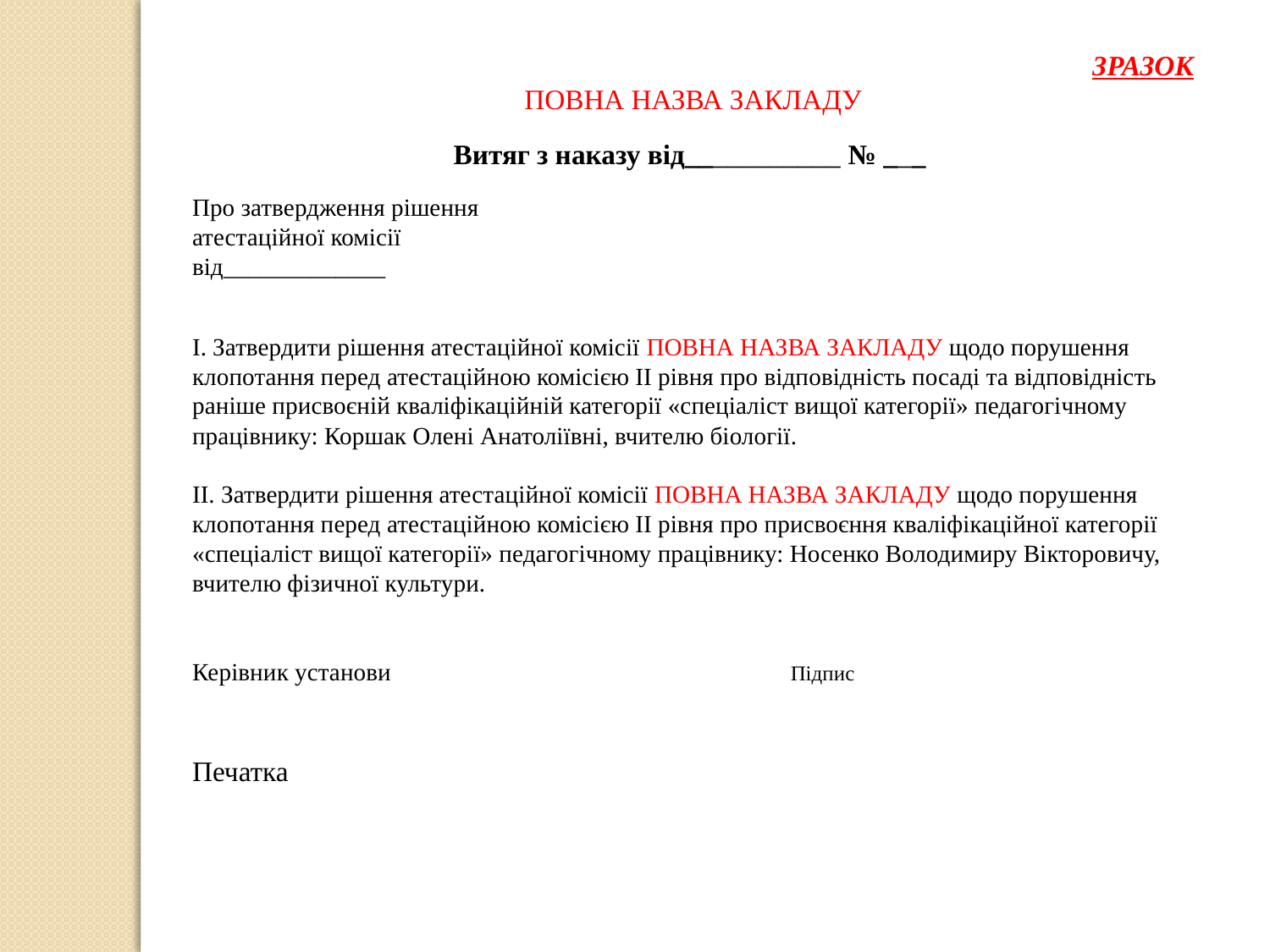

ЗРАЗОК
ПОВНА НАЗВА ЗАКЛАДУ

Витяг з наказу від___________ № ___

Про затвердження рішення
атестаційної комісії
від_____________

І. Затвердити рішення атестаційної комісії ПОВНА НАЗВА ЗАКЛАДУ щодо порушення клопотання перед атестаційною комісією ІІ рівня про відповідність посаді та відповідність раніше присвоєній кваліфікаційній категорії «спеціаліст вищої категорії» педагогічному працівнику: Коршак Олені Анатоліївні, вчителю біології.

ІІ. Затвердити рішення атестаційної комісії ПОВНА НАЗВА ЗАКЛАДУ щодо порушення клопотання перед атестаційною комісією ІІ рівня про присвоєння кваліфікаційної категорії «спеціаліст вищої категорії» педагогічному працівнику: Носенко Володимиру Вікторовичу, вчителю фізичної культури.

Керівник установи                                                                 Підпис

Печатка